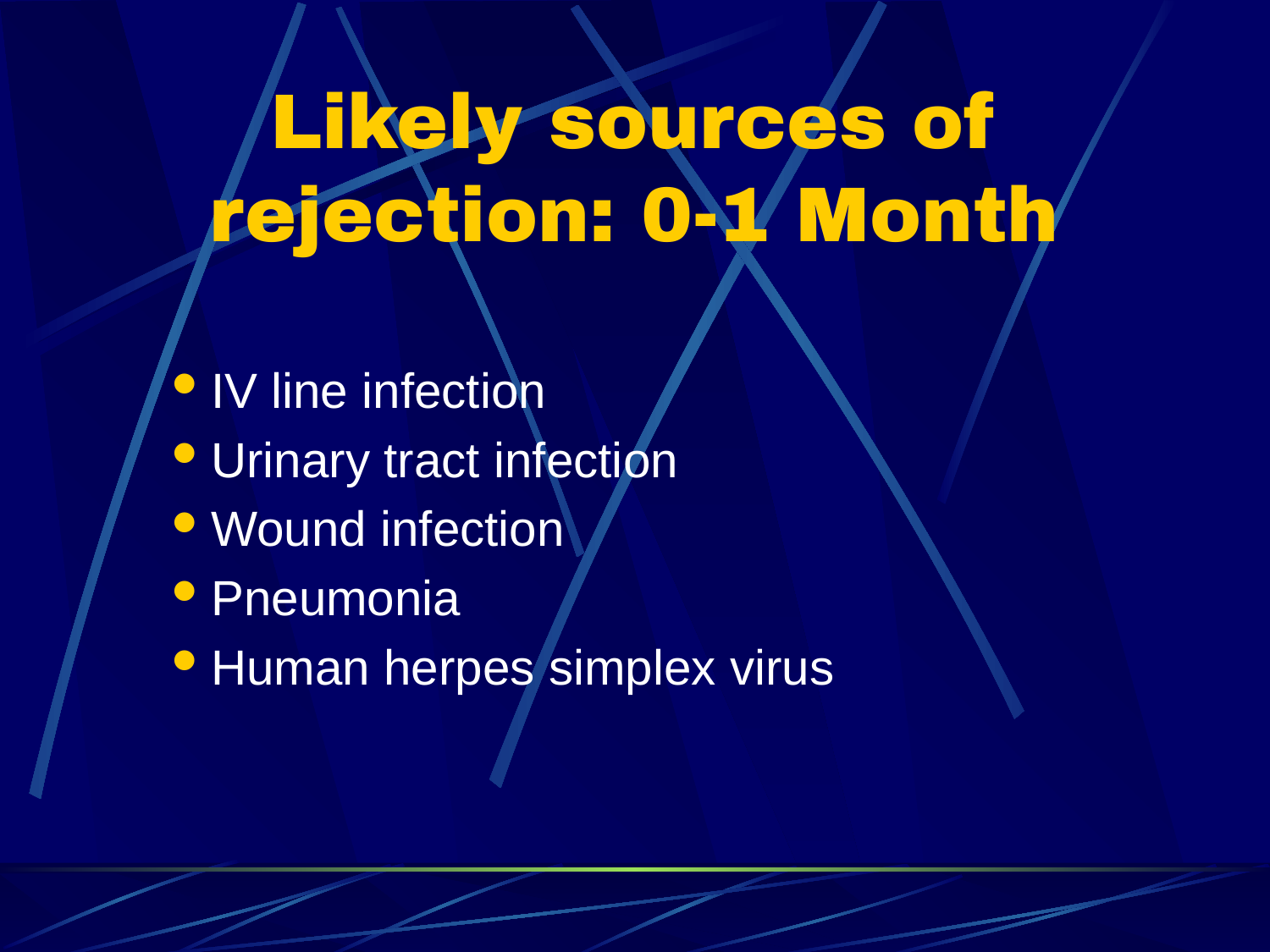

# Likely sources of rejection: 0-1 Month

IV line infection
Urinary tract infection
Wound infection
Pneumonia
Human herpes simplex virus